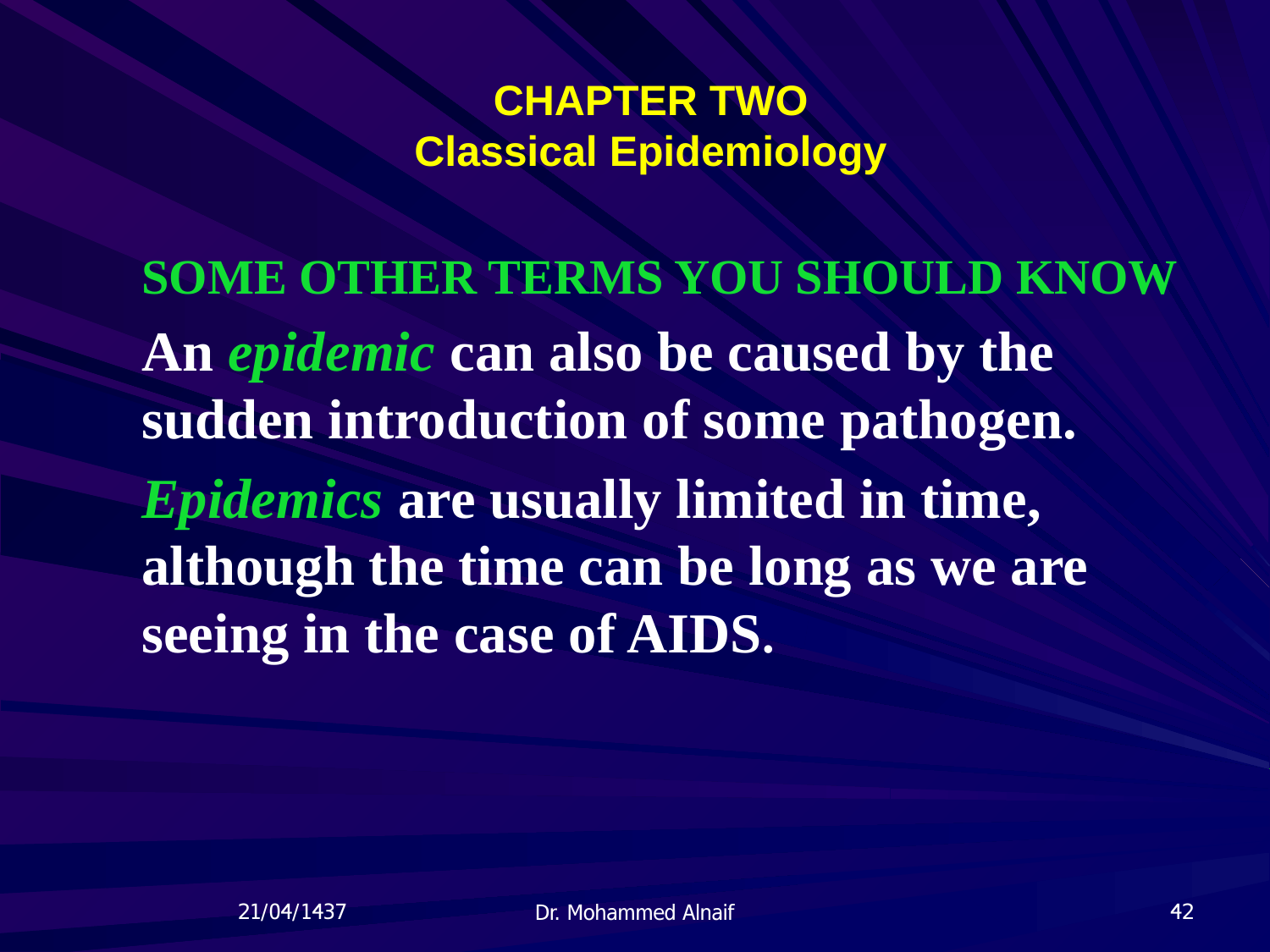

# CHAPTER TWO Classical Epidemiology
SOME OTHER TERMS YOU SHOULD KNOW
An epidemic can also be caused by the sudden introduction of some pathogen.
Epidemics are usually limited in time, although the time can be long as we are seeing in the case of AIDS.
21/04/1437
42
Dr. Mohammed Alnaif